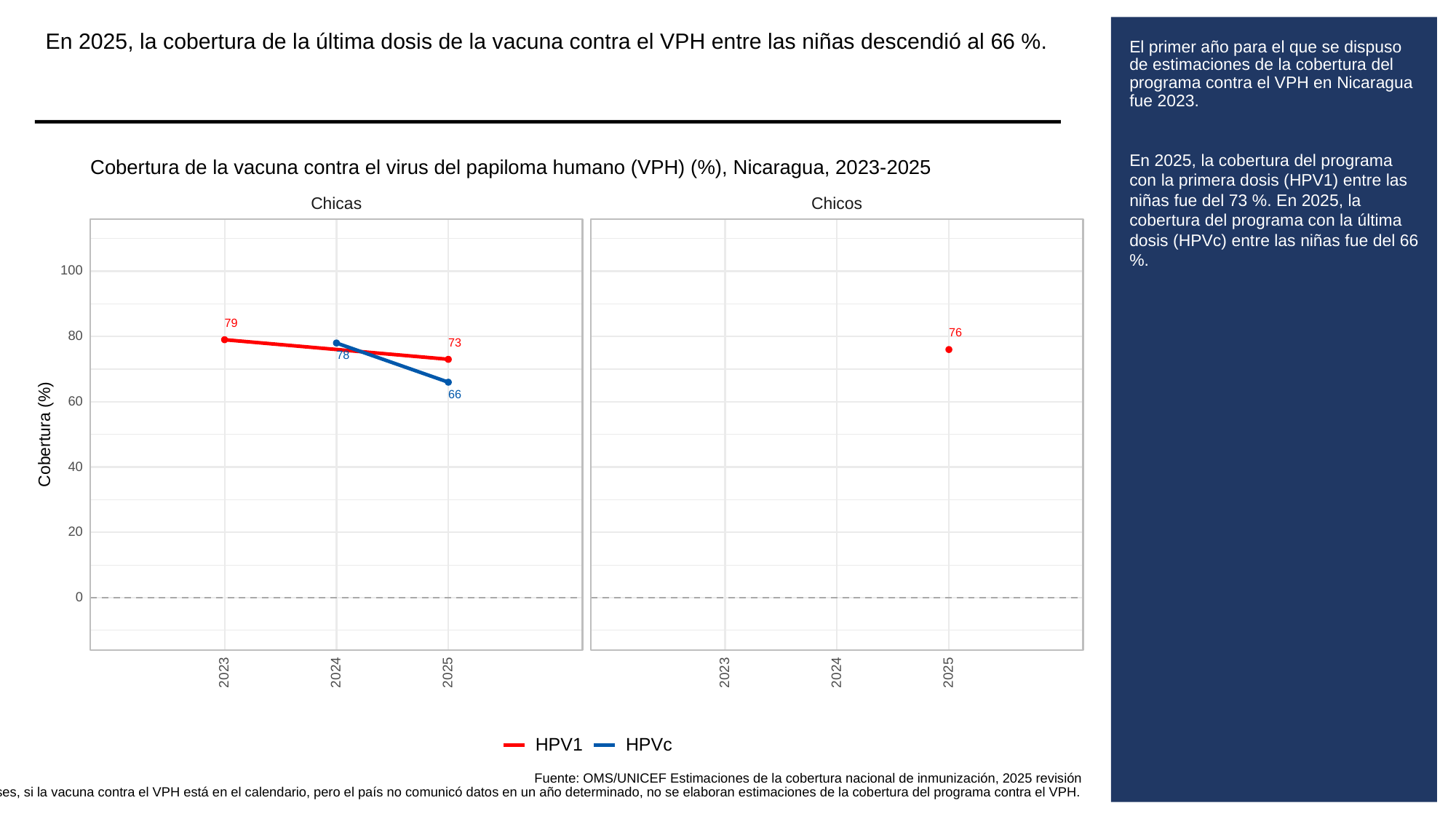

En 2025, la cobertura de la última dosis de la vacuna contra el VPH entre las niñas descendió al 66 %.
# El primer año para el que se dispuso de estimaciones de la cobertura del programa contra el VPH en Nicaragua fue 2023.

En 2025, la cobertura del programa con la primera dosis (HPV1) entre las niñas fue del 73 %. En 2025, la cobertura del programa con la última dosis (HPVc) entre las niñas fue del 66 %.

Cobertura de la vacuna contra el virus del papiloma humano (VPH) (%), Nicaragua, 2023-2025
Chicas
Chicos

100

79
76
80

73

78

66
60

Cobertura (%)

40

20

0

2023
2023
2024
2025
2024
2025
HPVc
HPV1

Fuente: OMS/UNICEF Estimaciones de la cobertura nacional de inmunización, 2025 revisión
Para algunos países, si la vacuna contra el VPH está en el calendario, pero el país no comunicó datos en un año determinado, no se elaboran estimaciones de la cobertura del programa contra el VPH.